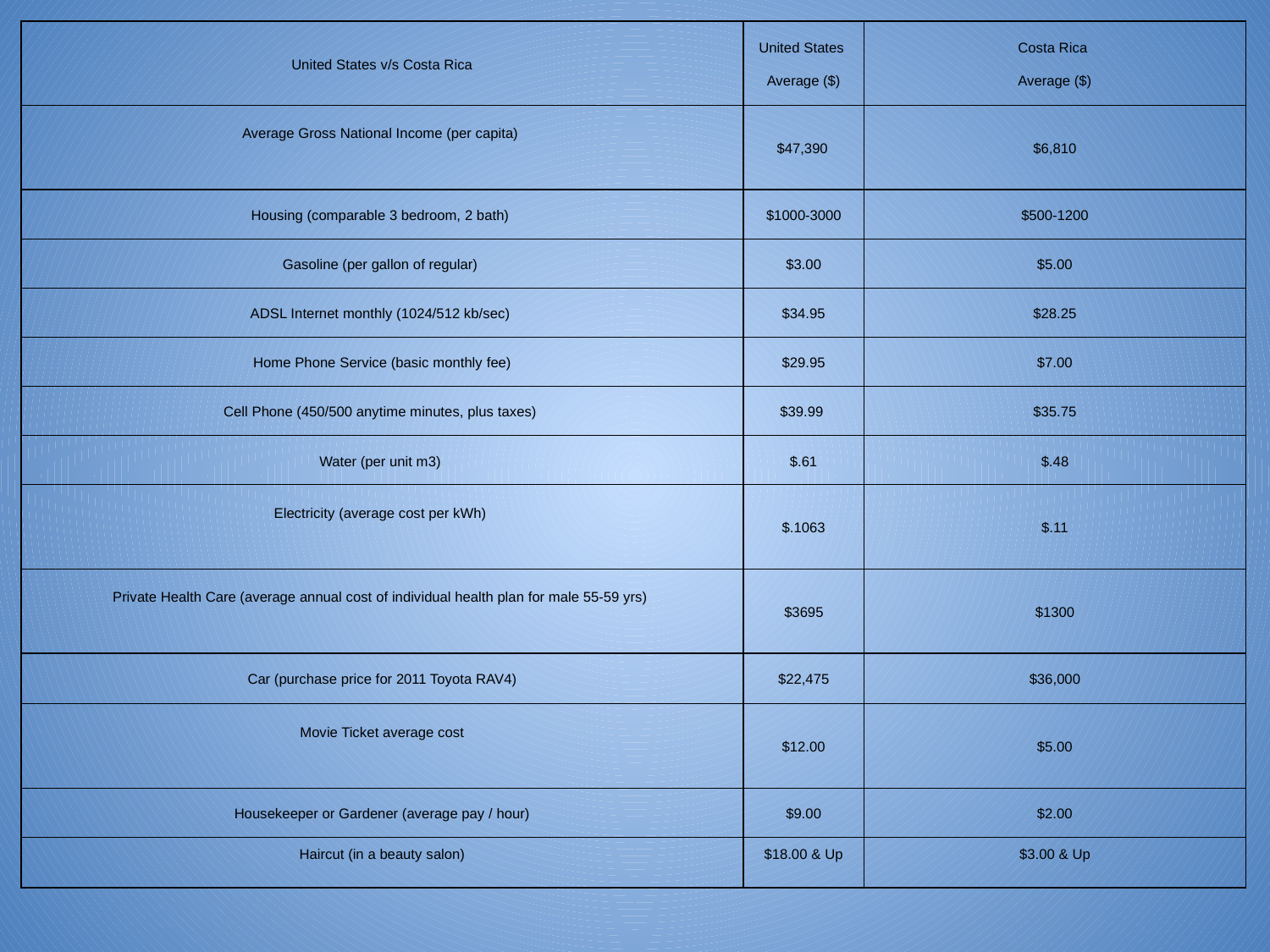

| United States v/s Costa Rica | United States Average ($) | Costa Rica Average ($) |
| --- | --- | --- |
| Average Gross National Income (per capita) | $47,390 | $6,810 |
| Housing (comparable 3 bedroom, 2 bath) | $1000-3000 | $500-1200 |
| Gasoline (per gallon of regular) | $3.00 | $5.00 |
| ADSL Internet monthly (1024/512 kb/sec) | $34.95 | $28.25 |
| Home Phone Service (basic monthly fee) | $29.95 | $7.00 |
| Cell Phone (450/500 anytime minutes, plus taxes) | $39.99 | $35.75 |
| Water (per unit m3) | $.61 | $.48 |
| Electricity (average cost per kWh) | $.1063 | $.11 |
| Private Health Care (average annual cost of individual health plan for male 55-59 yrs) | $3695 | $1300 |
| Car (purchase price for 2011 Toyota RAV4) | $22,475 | $36,000 |
| Movie Ticket average cost | $12.00 | $5.00 |
| Housekeeper or Gardener (average pay / hour) | $9.00 | $2.00 |
| Haircut (in a beauty salon) | $18.00 & Up | $3.00 & Up |